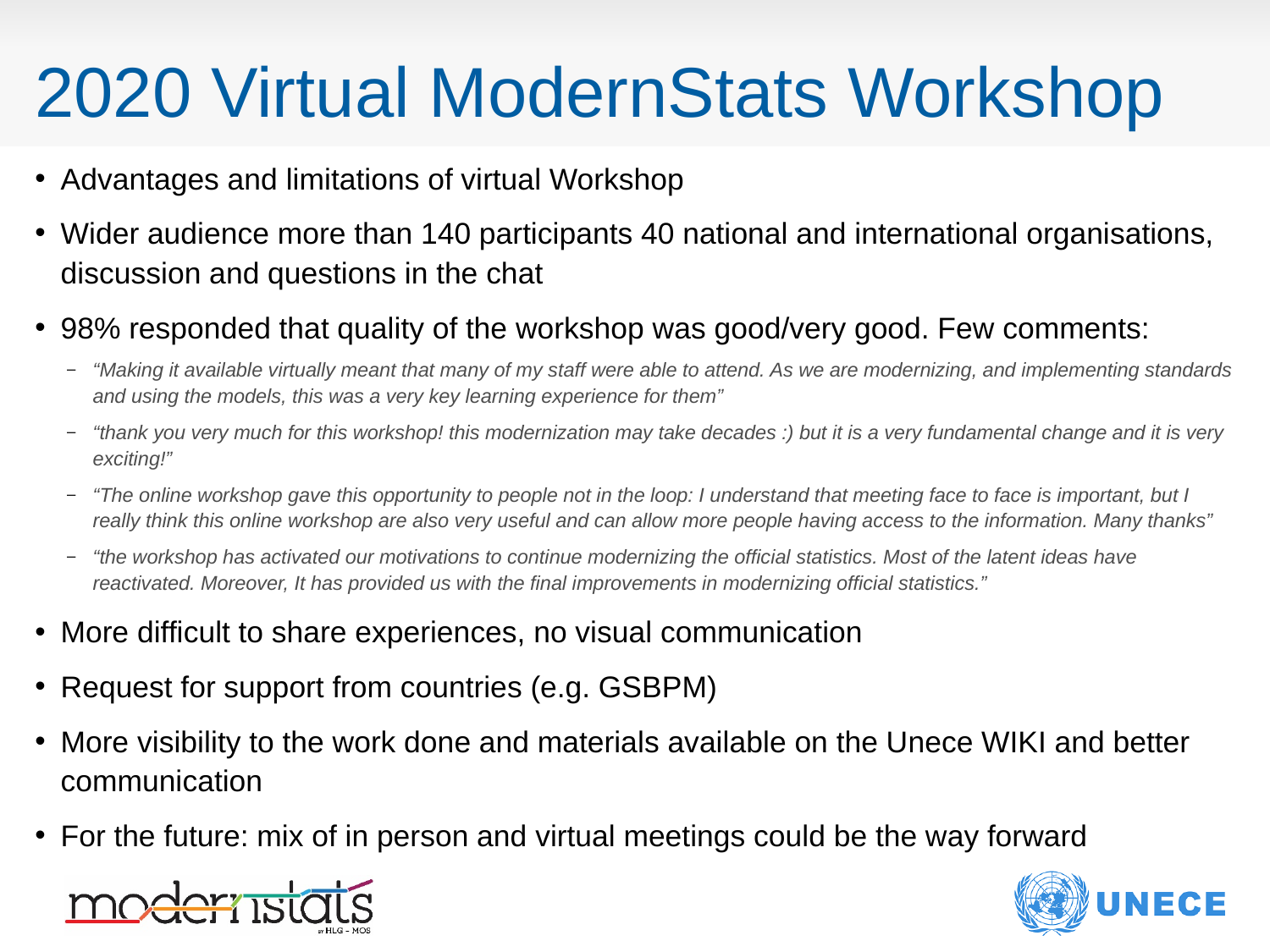

# 2020 Virtual ModernStats Workshop
Advantages and limitations of virtual Workshop
Wider audience more than 140 participants 40 national and international organisations, discussion and questions in the chat
98% responded that quality of the workshop was good/very good. Few comments:
“Making it available virtually meant that many of my staff were able to attend. As we are modernizing, and implementing standards and using the models, this was a very key learning experience for them”
“thank you very much for this workshop! this modernization may take decades :) but it is a very fundamental change and it is very exciting!”
“The online workshop gave this opportunity to people not in the loop: I understand that meeting face to face is important, but I really think this online workshop are also very useful and can allow more people having access to the information. Many thanks”
“the workshop has activated our motivations to continue modernizing the official statistics. Most of the latent ideas have reactivated. Moreover, It has provided us with the final improvements in modernizing official statistics.”
More difficult to share experiences, no visual communication
Request for support from countries (e.g. GSBPM)
More visibility to the work done and materials available on the Unece WIKI and better communication
For the future: mix of in person and virtual meetings could be the way forward